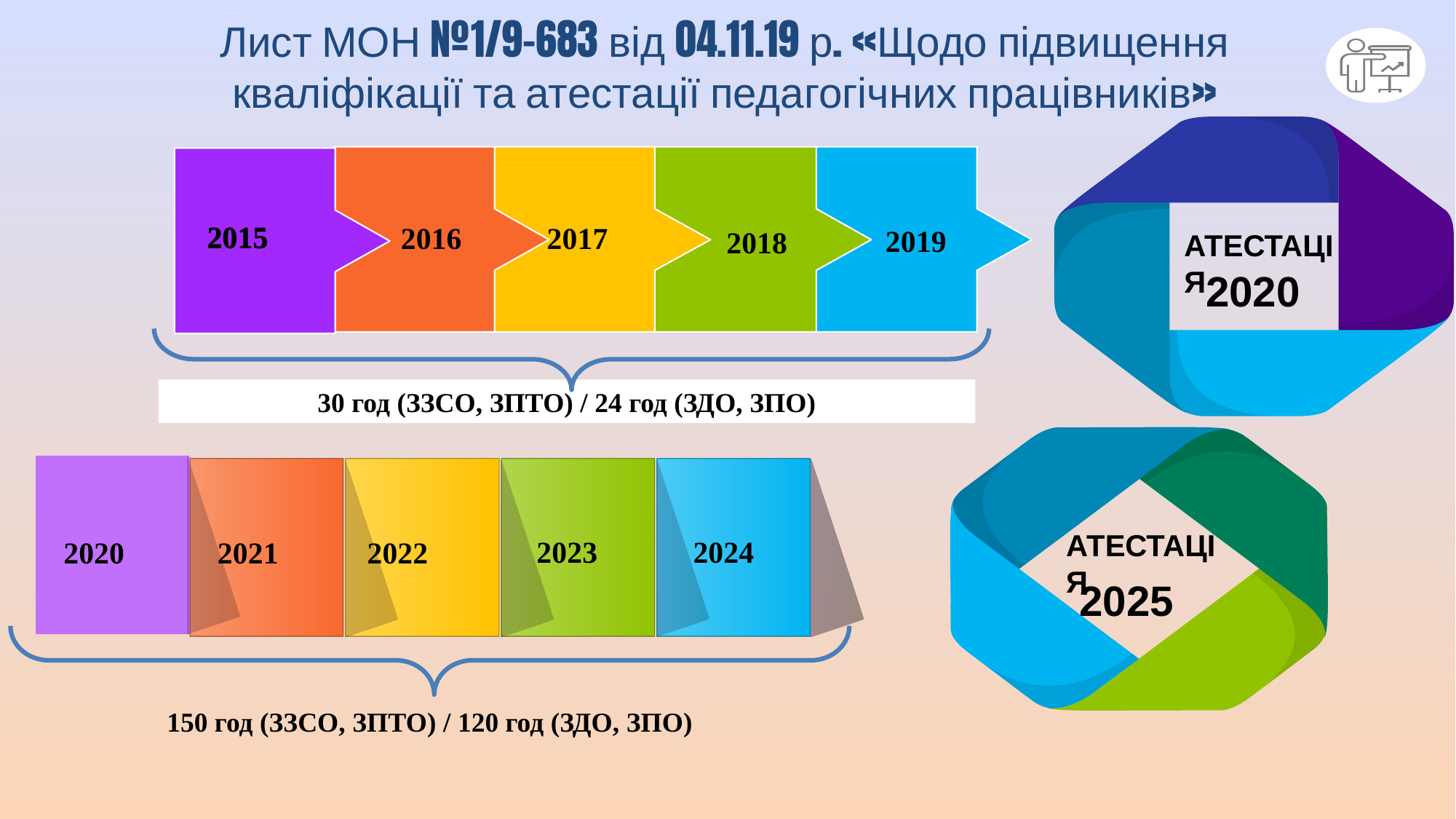

# Лист МОН №1/9-683 від 04.11.19 р. «Щодо підвищення кваліфікації та атестації педагогічних працівників»

АТЕСТАЦІЯ
2020

2015
2015
2016
2017
2019
2018

30 год (ЗЗСО, ЗПТО) / 24 год (ЗДО, ЗПО)

АТЕСТАЦІЯ
2025

2023
2024
2020
2021
2022
150 год (ЗЗСО, ЗПТО) / 120 год (ЗДО, ЗПО)